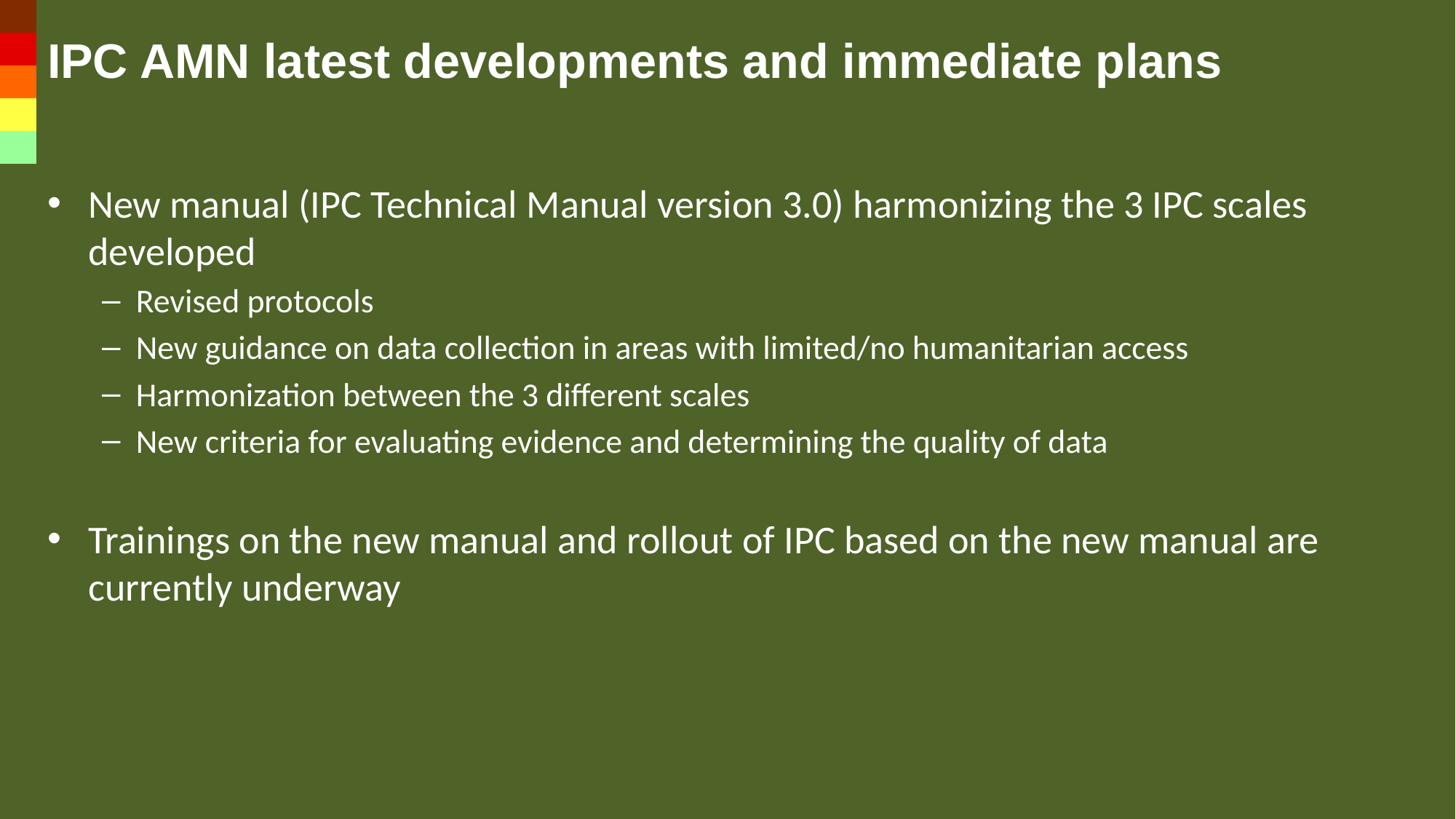

# IPC AMN latest developments and immediate plans
New manual (IPC Technical Manual version 3.0) harmonizing the 3 IPC scales developed
Revised protocols
New guidance on data collection in areas with limited/no humanitarian access
Harmonization between the 3 different scales
New criteria for evaluating evidence and determining the quality of data

Trainings on the new manual and rollout of IPC based on the new manual are currently underway